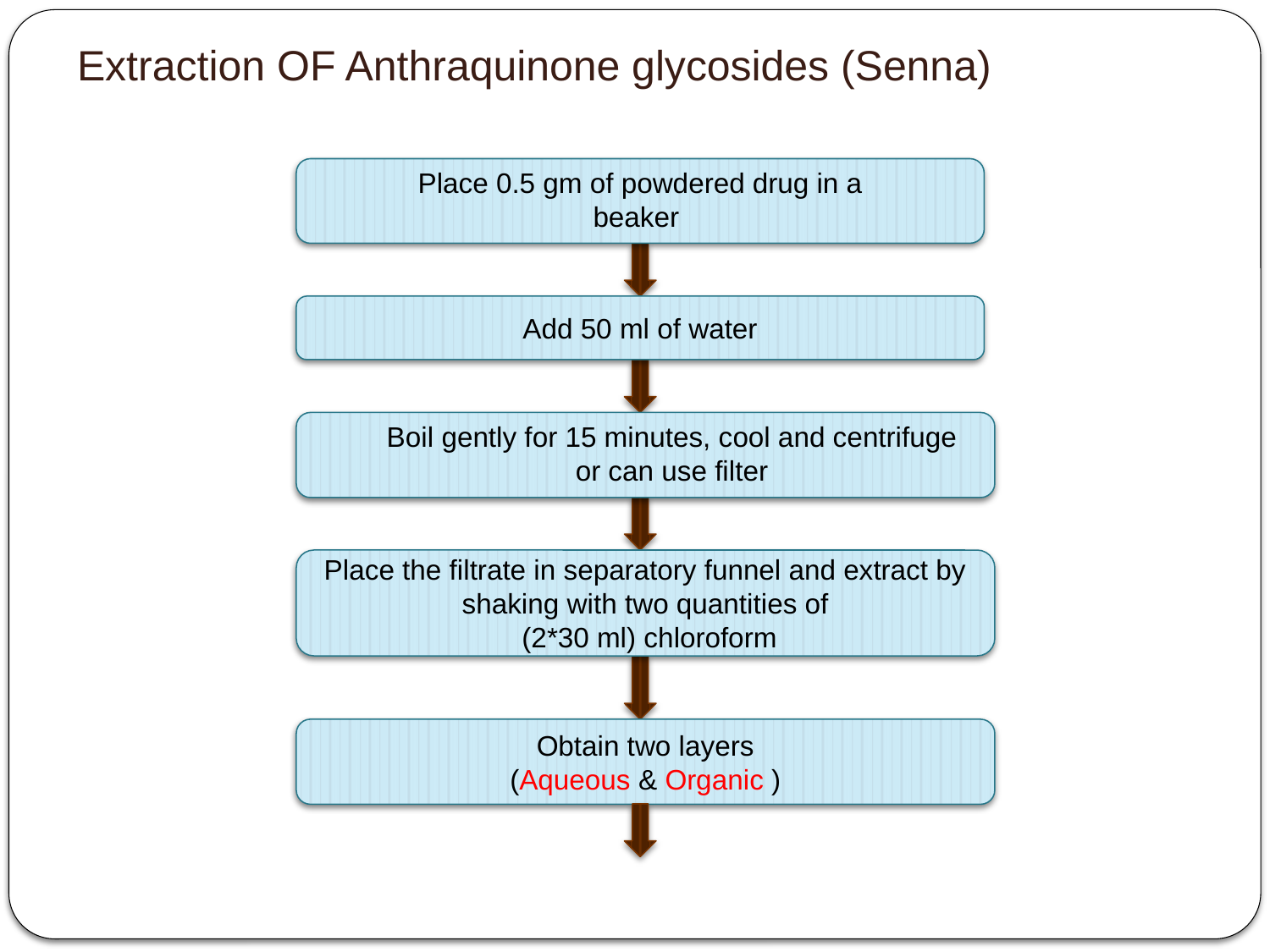

Extraction OF Anthraquinone glycosides (Senna)

Place 0.5 gm of powdered drug in a beaker

Add 50 ml of water

Boil gently for 15 minutes, cool and centrifuge or can use filter

Place the filtrate in separatory funnel and extract by shaking with two quantities of
 (2*30 ml) chloroform

Obtain two layers
(Aqueous & Organic )